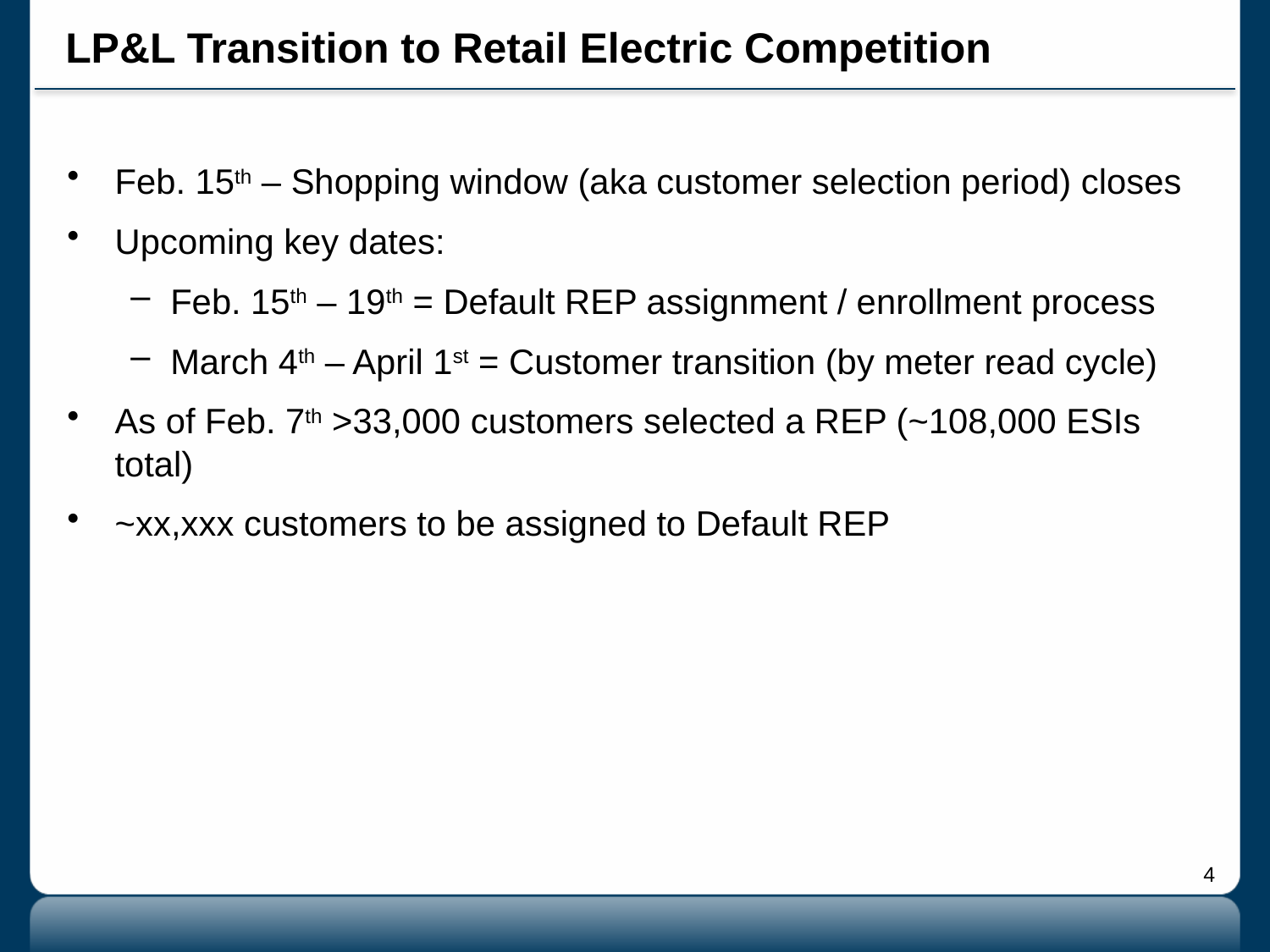

# LP&L Transition to Retail Electric Competition

Feb. 15th – Shopping window (aka customer selection period) closes
Upcoming key dates:
Feb. 15th – 19th = Default REP assignment / enrollment process
March 4th – April 1st = Customer transition (by meter read cycle)
As of Feb. 7th >33,000 customers selected a REP (~108,000 ESIs total)
~xx,xxx customers to be assigned to Default REP